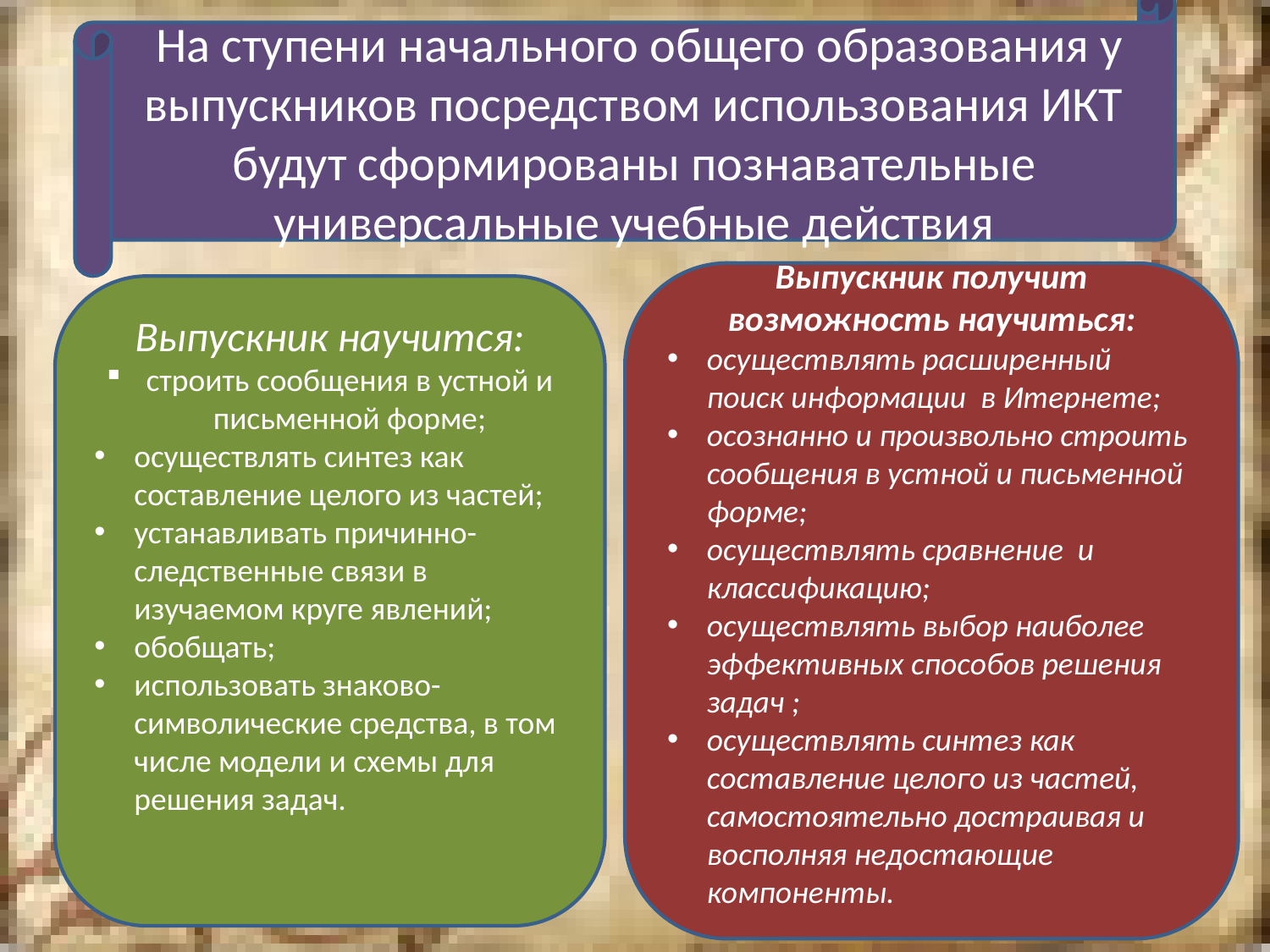

На ступени начального общего образования у выпускников посредством использования ИКТ будут сформированы познавательные универсальные учебные действия
Выпускник получит возможность научиться:
осуществлять расширенный поиск информации  в Итернете;
осознанно и произвольно строить сообщения в устной и письменной форме;
осуществлять сравнение  и классификацию;
осуществлять выбор наиболее эффективных способов решения задач ;
осуществлять синтез как составление целого из частей, самостоятельно достраивая и восполняя недостающие компоненты.

Выпускник научится:
строить сообщения в устной и письменной форме;
осуществлять синтез как составление целого из частей;
устанавливать причинно-следственные связи в изучаемом круге явлений;
обобщать;
использовать знаково-символические средства, в том числе модели и схемы для решения задач.